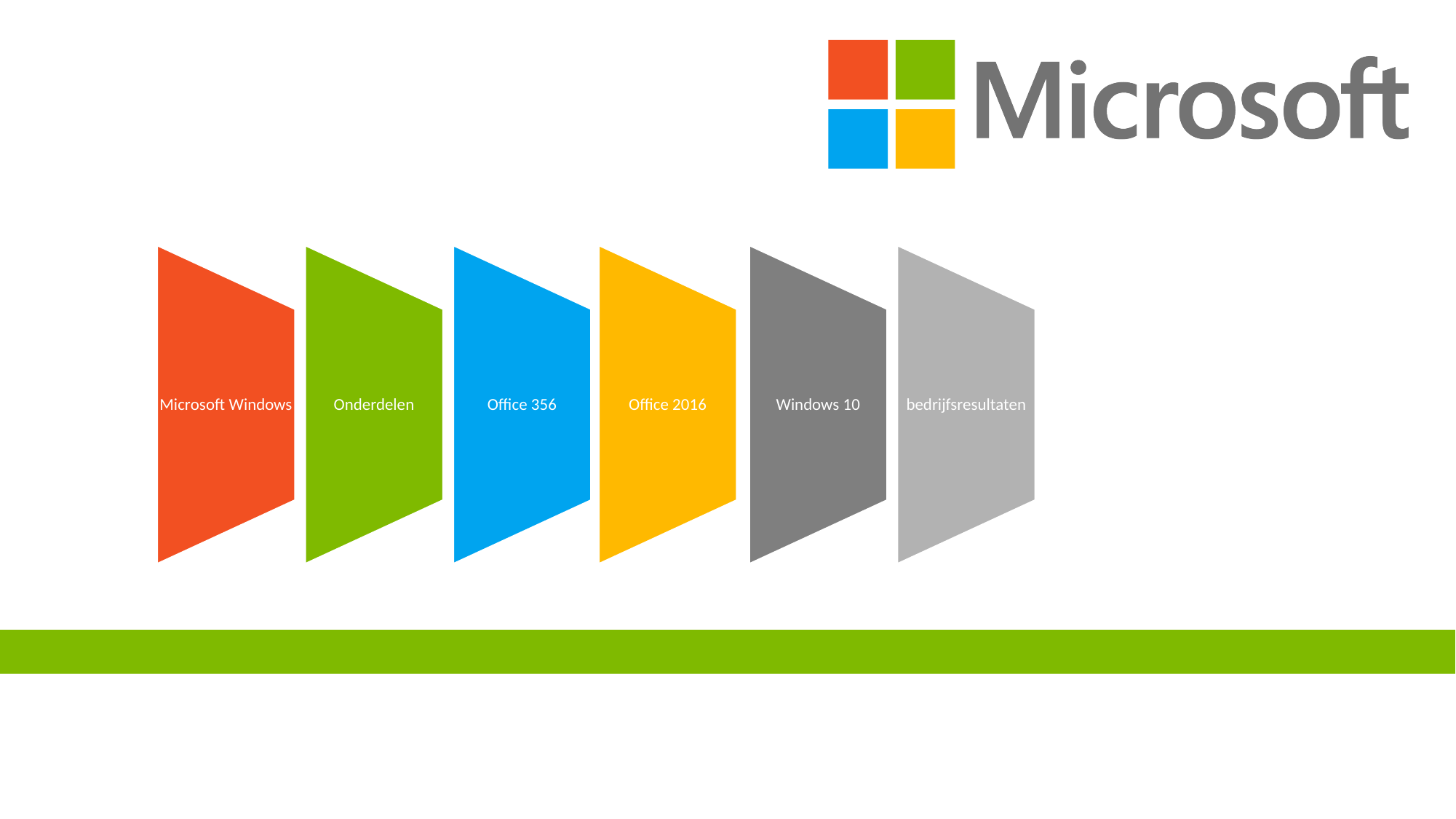

Microsoft Windows
Onderdelen
Office 356
Office 2016
Windows 10
bedrijfsresultaten